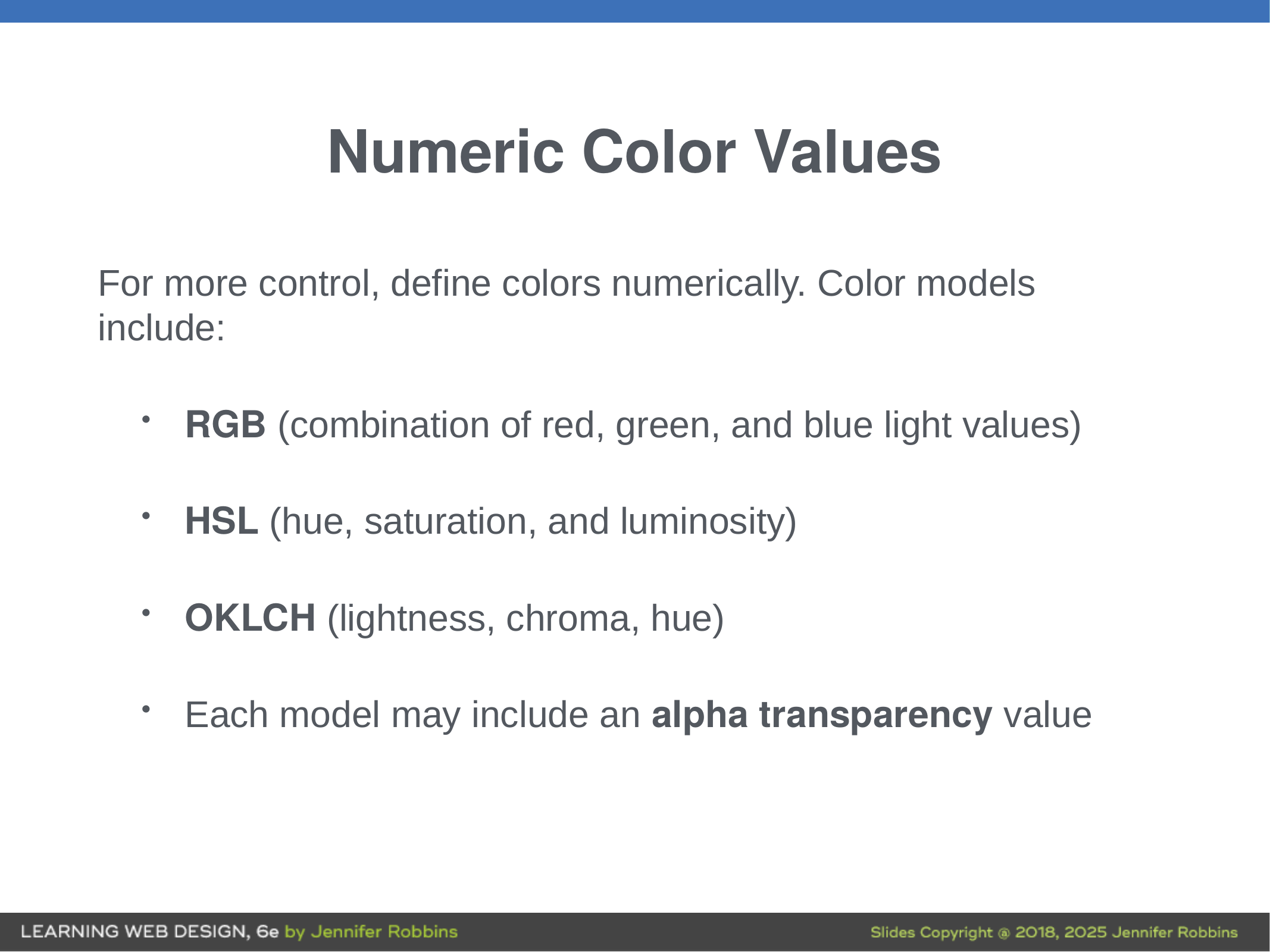

# Numeric Color Values
For more control, define colors numerically. Color models include:
RGB (combination of red, green, and blue light values)
HSL (hue, saturation, and luminosity)
OKLCH (lightness, chroma, hue)
Each model may include an alpha transparency value